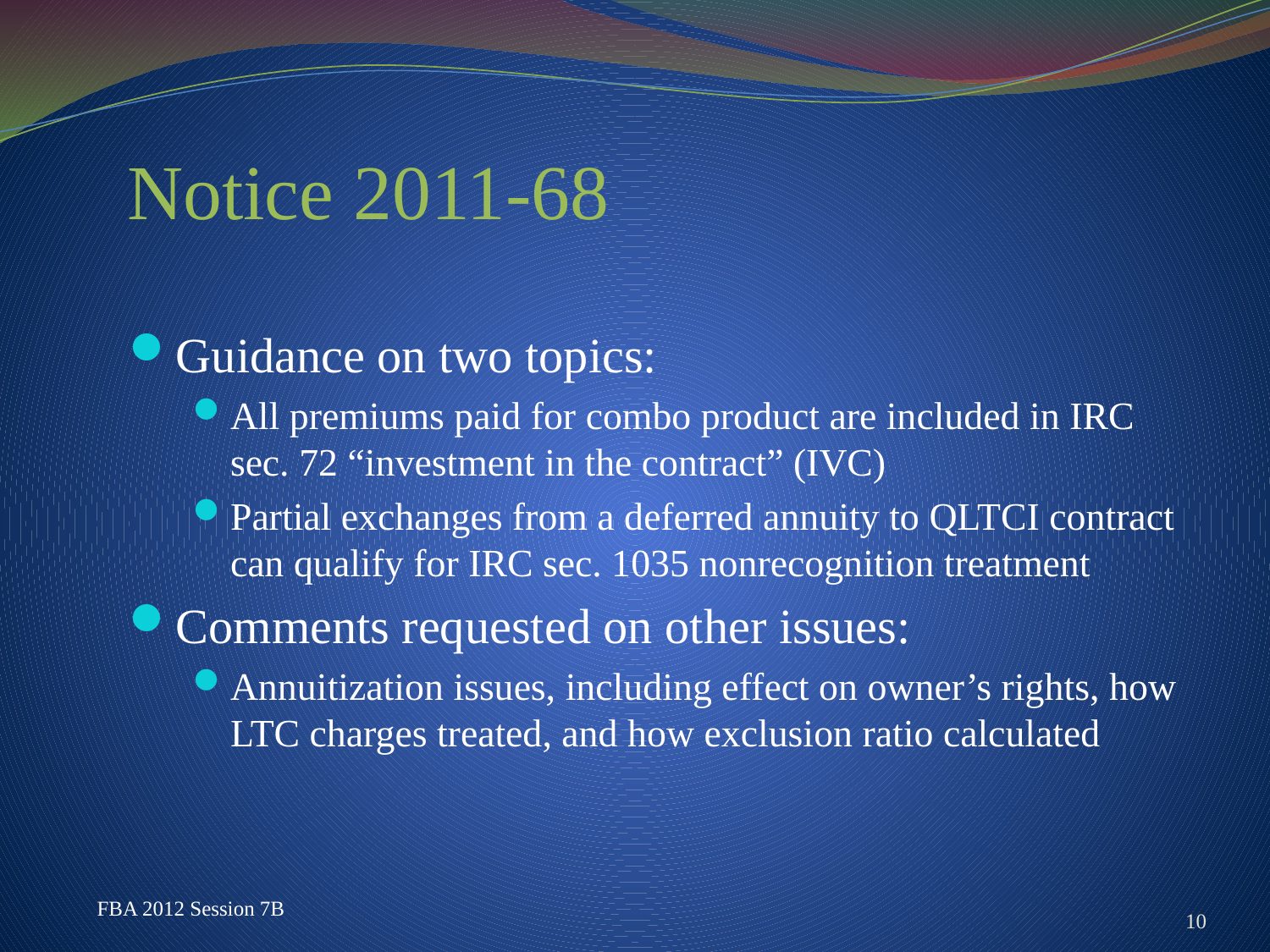

# Notice 2011-68
Guidance on two topics:
All premiums paid for combo product are included in IRC sec. 72 “investment in the contract” (IVC)
Partial exchanges from a deferred annuity to QLTCI contract can qualify for IRC sec. 1035 nonrecognition treatment
Comments requested on other issues:
Annuitization issues, including effect on owner’s rights, how LTC charges treated, and how exclusion ratio calculated

10
FBA 2012 Session 7B